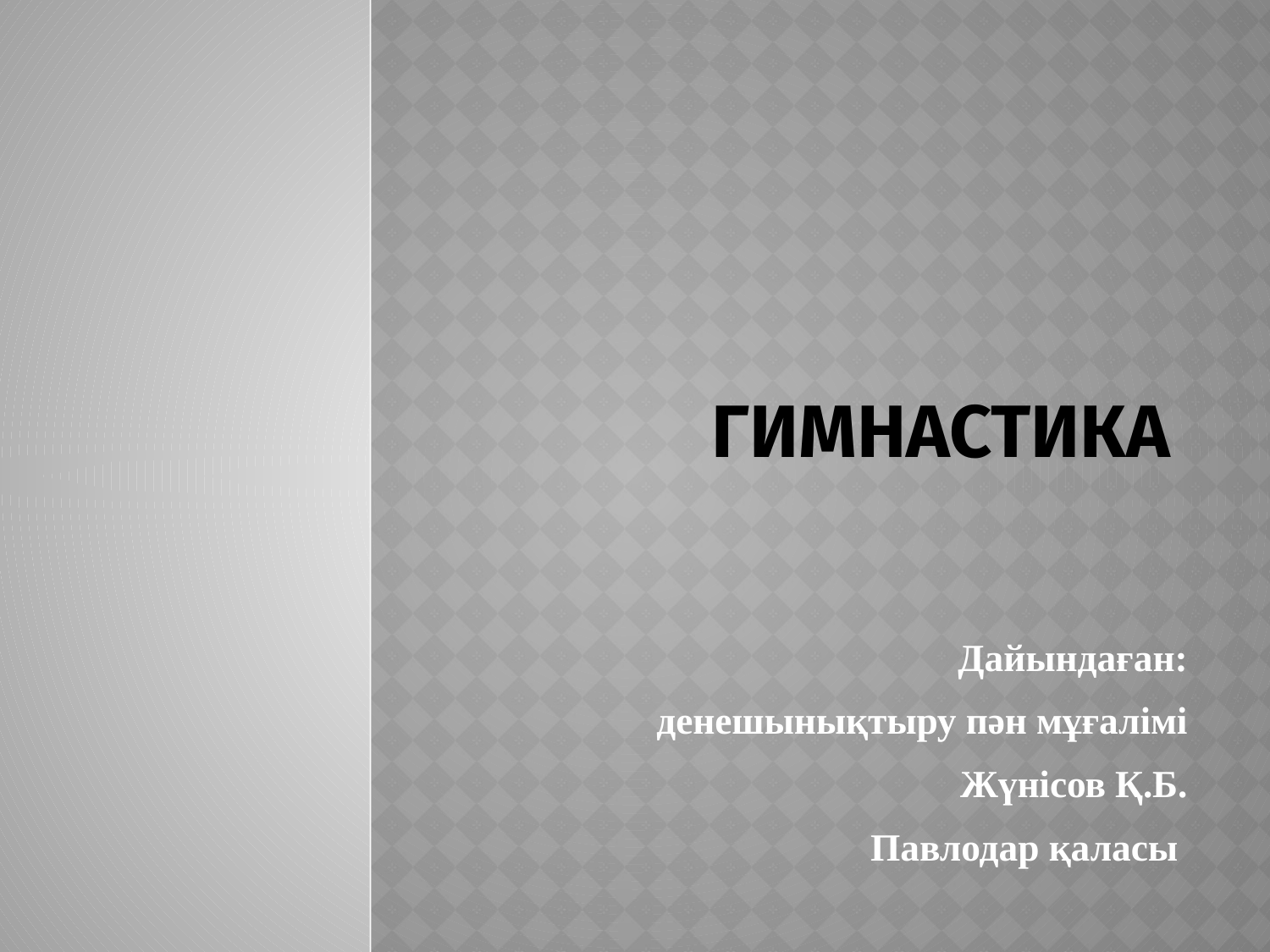

# Гимнастика
Дайындаған:
денешынықтыру пән мұғалімі
 Жүнісов Қ.Б.
Павлодар қаласы